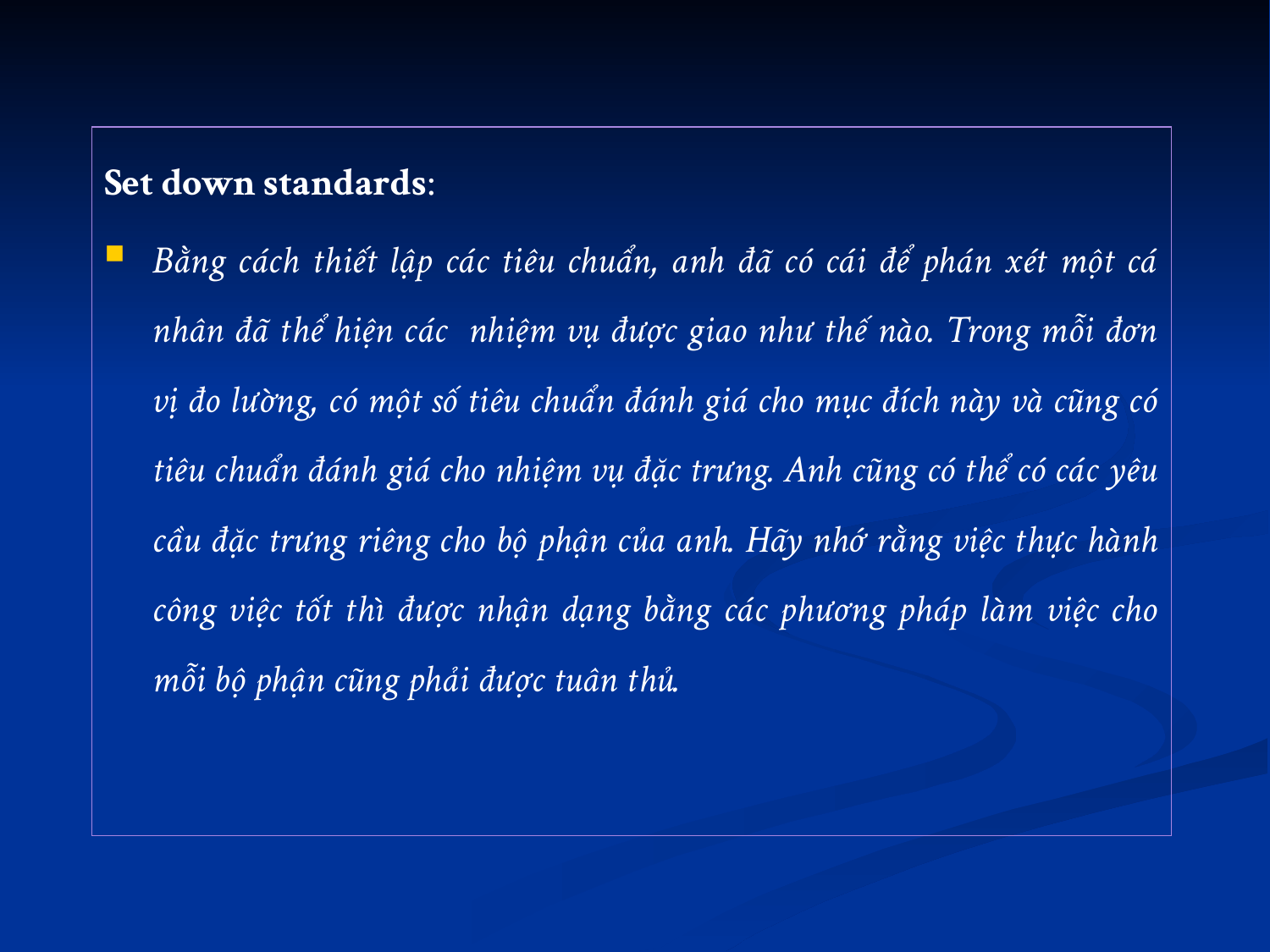

Set down standards:
Bằng cách thiết lập các tiêu chuẩn, anh đã có cái để phán xét một cá nhân đã thể hiện các  nhiệm vụ được giao như thế nào. Trong mỗi đơn vị đo lường, có một số tiêu chuẩn đánh giá cho mục đích này và cũng có tiêu chuẩn đánh giá cho nhiệm vụ đặc trưng. Anh cũng có thể có các yêu cầu đặc trưng riêng cho bộ phận của anh. Hãy nhớ rằng việc thực hành công việc tốt thì được nhận dạng bằng các phương pháp làm việc cho mỗi bộ phận cũng phải được tuân thủ.